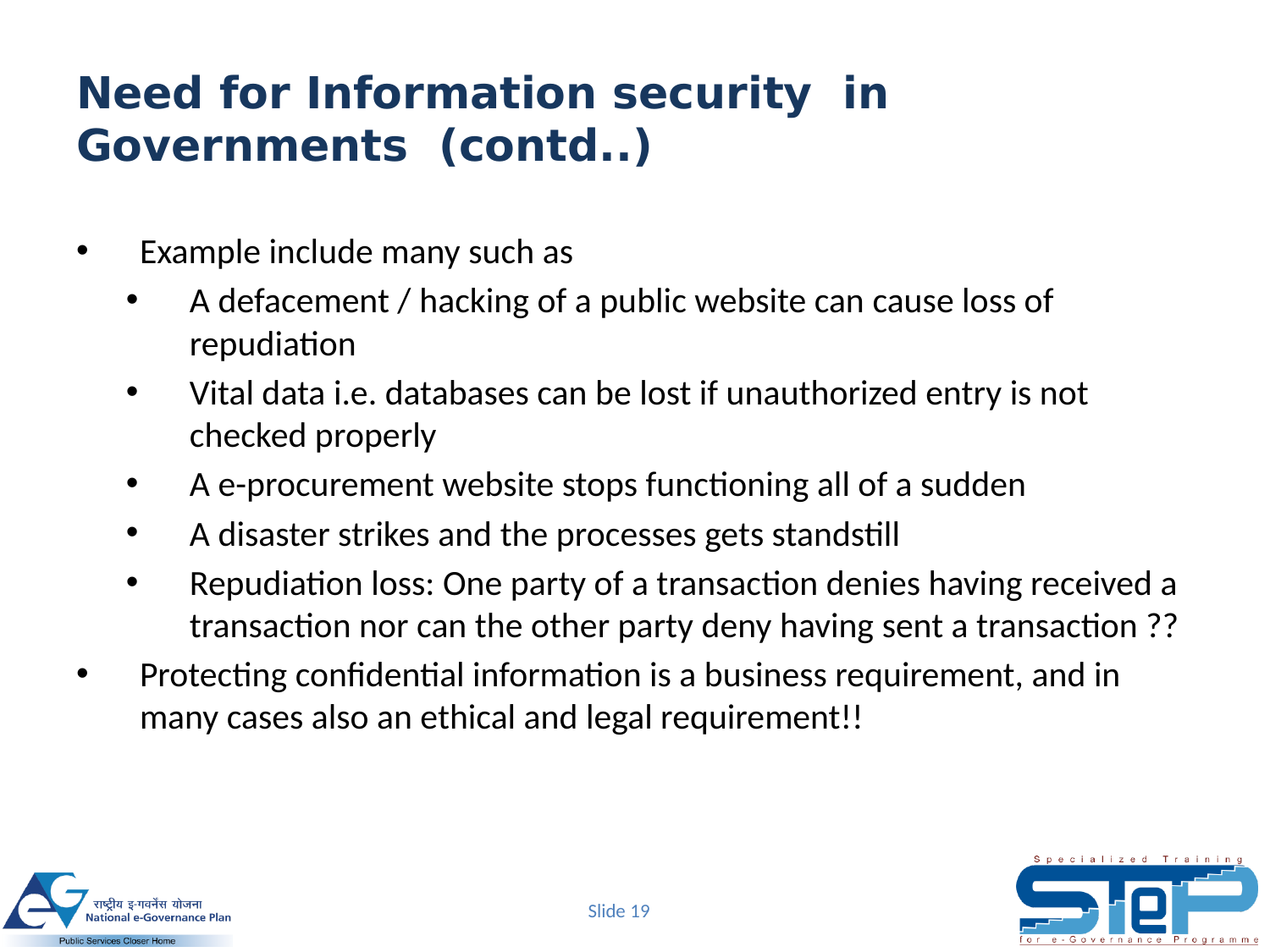

# Need for Information security  in Governments  (contd..)
Example include many such as
A defacement / hacking of a public website can cause loss of repudiation
Vital data i.e. databases can be lost if unauthorized entry is not checked properly
A e-procurement website stops functioning all of a sudden
A disaster strikes and the processes gets standstill
Repudiation loss: One party of a transaction denies having received a transaction nor can the other party deny having sent a transaction ??
Protecting confidential information is a business requirement, and in many cases also an ethical and legal requirement!!